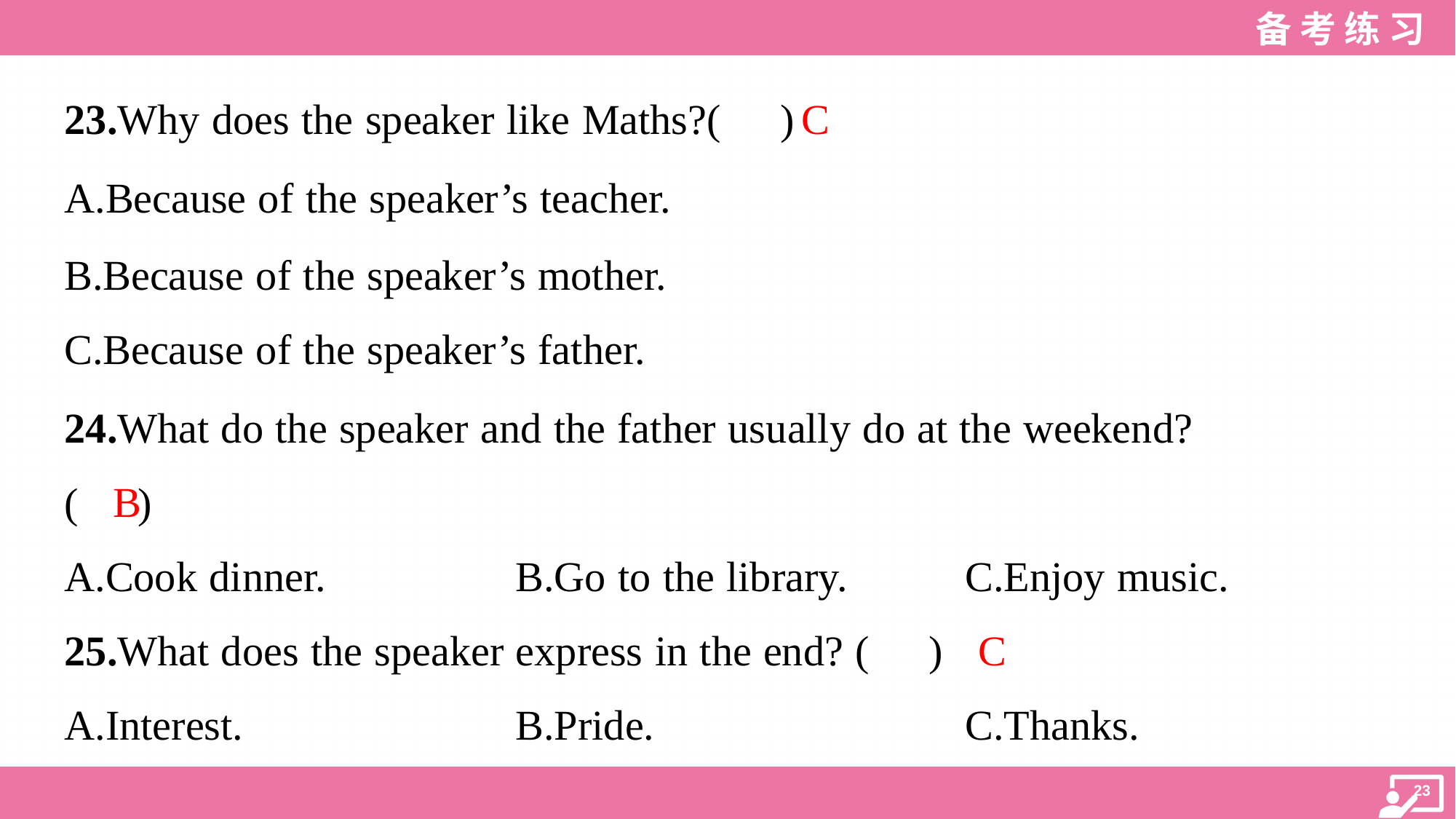

C
23.Why does the speaker like Maths?(     )
A.Because of the speaker’s teacher.
B.Because of the speaker’s mother.
C.Because of the speaker’s father.
24.What do the speaker and the father usually do at the weekend?
(     )
B
A.Cook dinner.	B.Go to the library.	C.Enjoy music.
C
25.What does the speaker express in the end? (     )
A.Interest.	B.Pride.	C.Thanks.